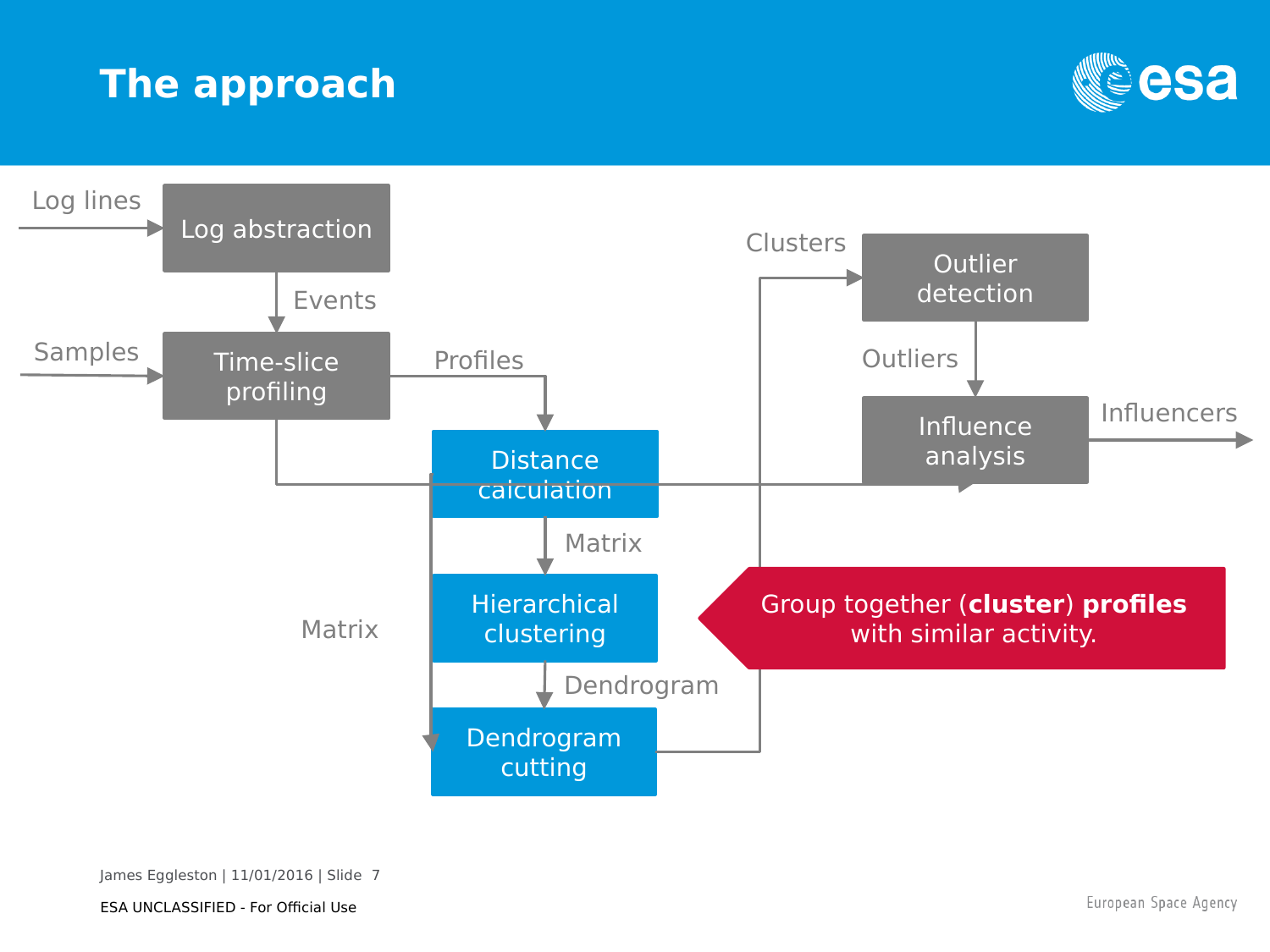

# The approach
Log lines
Log abstraction
Clusters
Outlier detection
Events
Samples
Time-slice profiling
Outliers
Profiles
Influencers
Influence analysis
Distance calculation
Matrix
Group together (cluster) profiles with similar activity.
Hierarchical clustering
Matrix
Profiles
Dendrogram
Dendrogram cutting